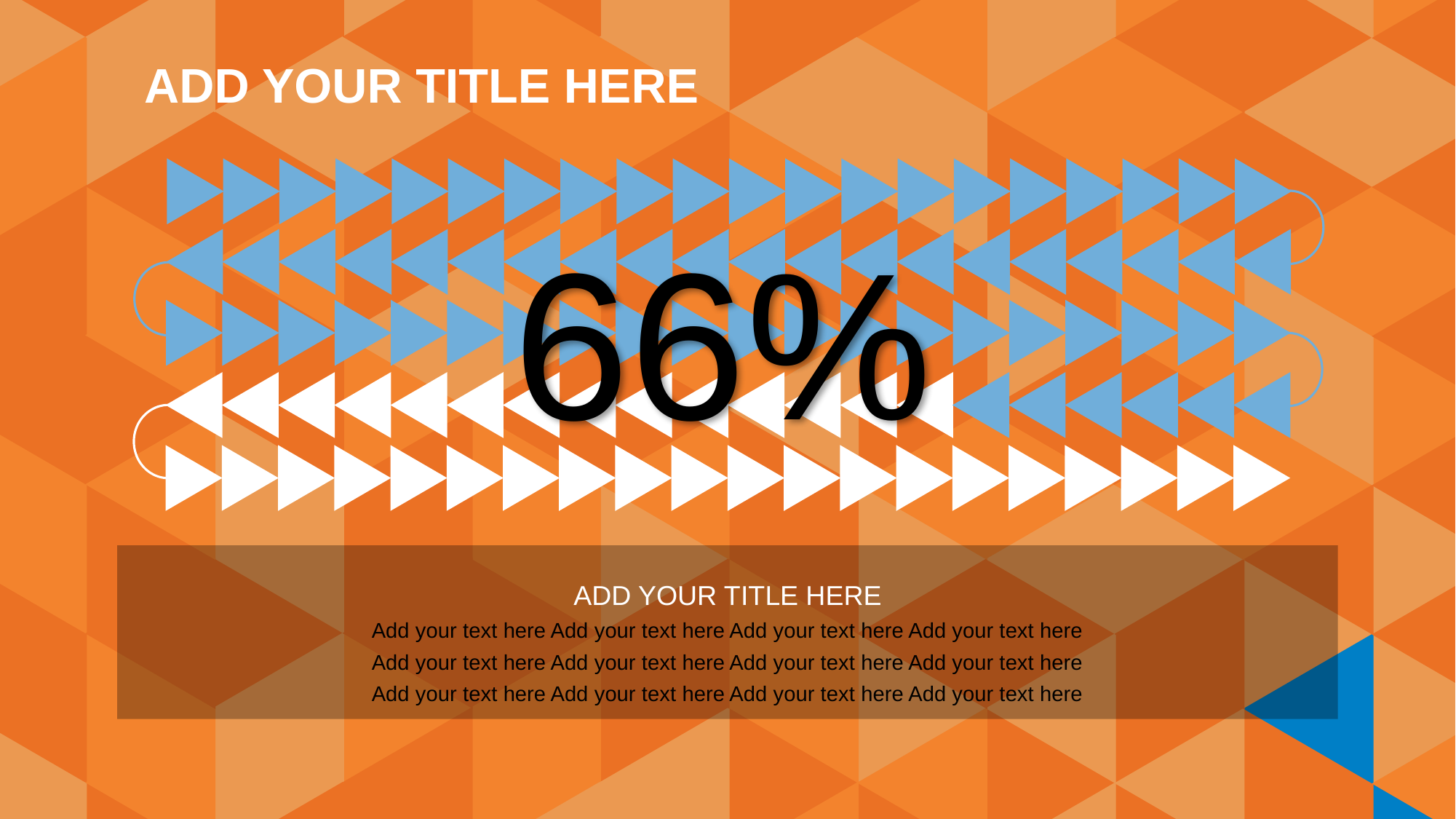

ADD YOUR TITLE HERE

66%

ADD YOUR TITLE HERE
Add your text here Add your text here Add your text here Add your text here
Add your text here Add your text here Add your text here Add your text here
Add your text here Add your text here Add your text here Add your text here